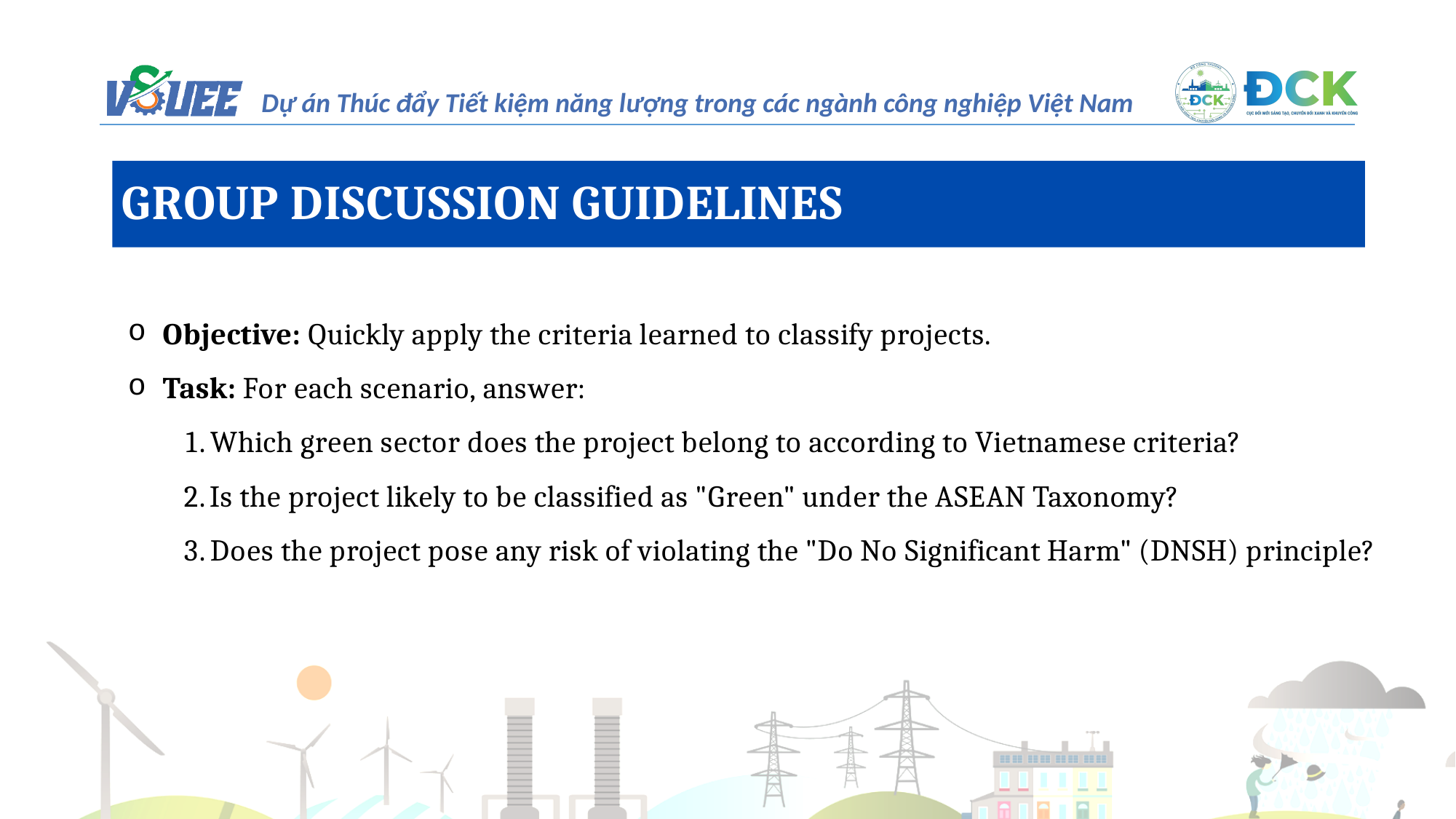

GROUP DISCUSSION GUIDELINES

Objective: Quickly apply the criteria learned to classify projects.
Task: For each scenario, answer:
Which green sector does the project belong to according to Vietnamese criteria?
Is the project likely to be classified as "Green" under the ASEAN Taxonomy?
Does the project pose any risk of violating the "Do No Significant Harm" (DNSH) principle?